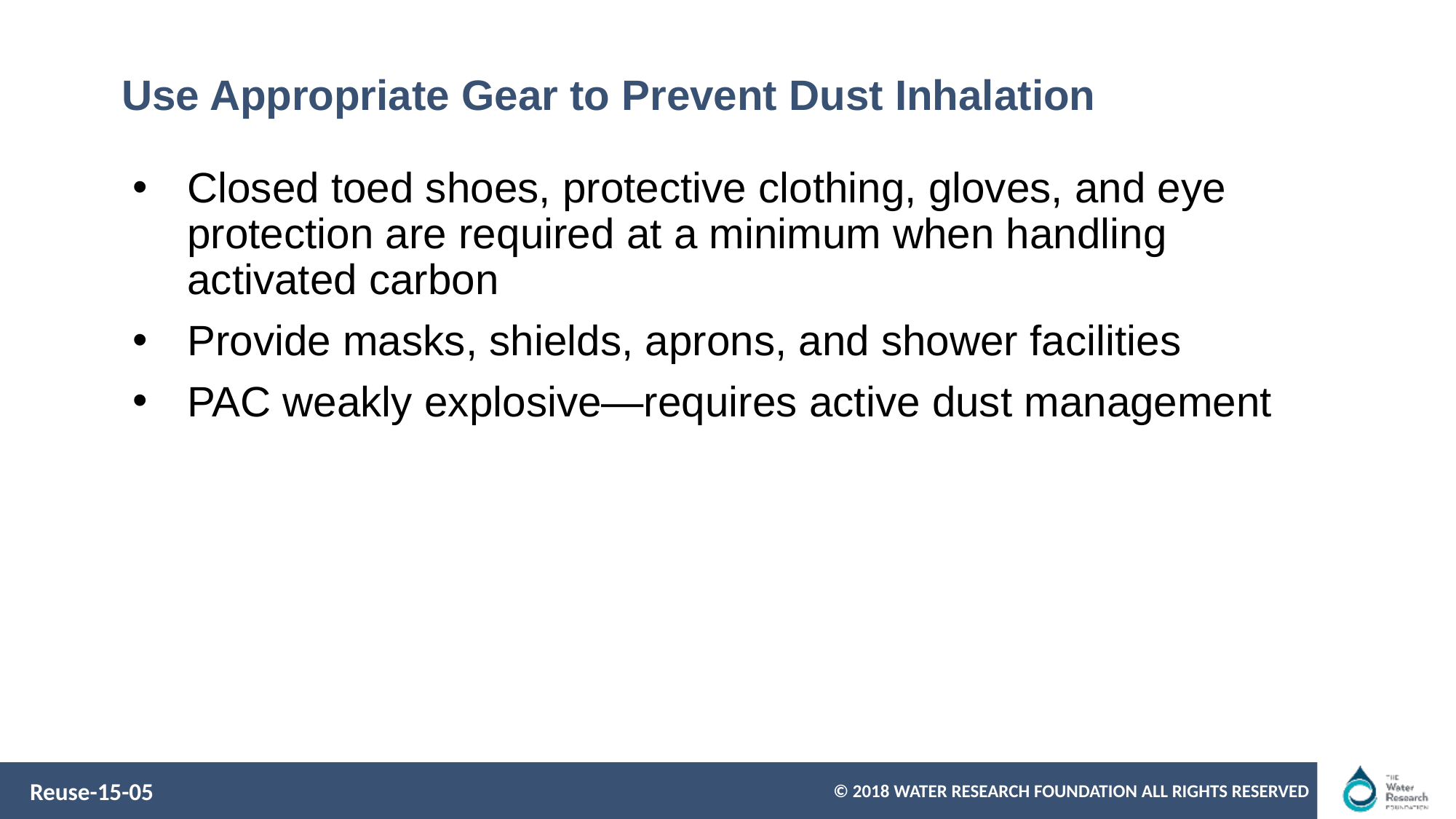

# Use Appropriate Gear to Prevent Dust Inhalation
Closed toed shoes, protective clothing, gloves, and eye protection are required at a minimum when handling activated carbon
Provide masks, shields, aprons, and shower facilities
PAC weakly explosive—requires active dust management